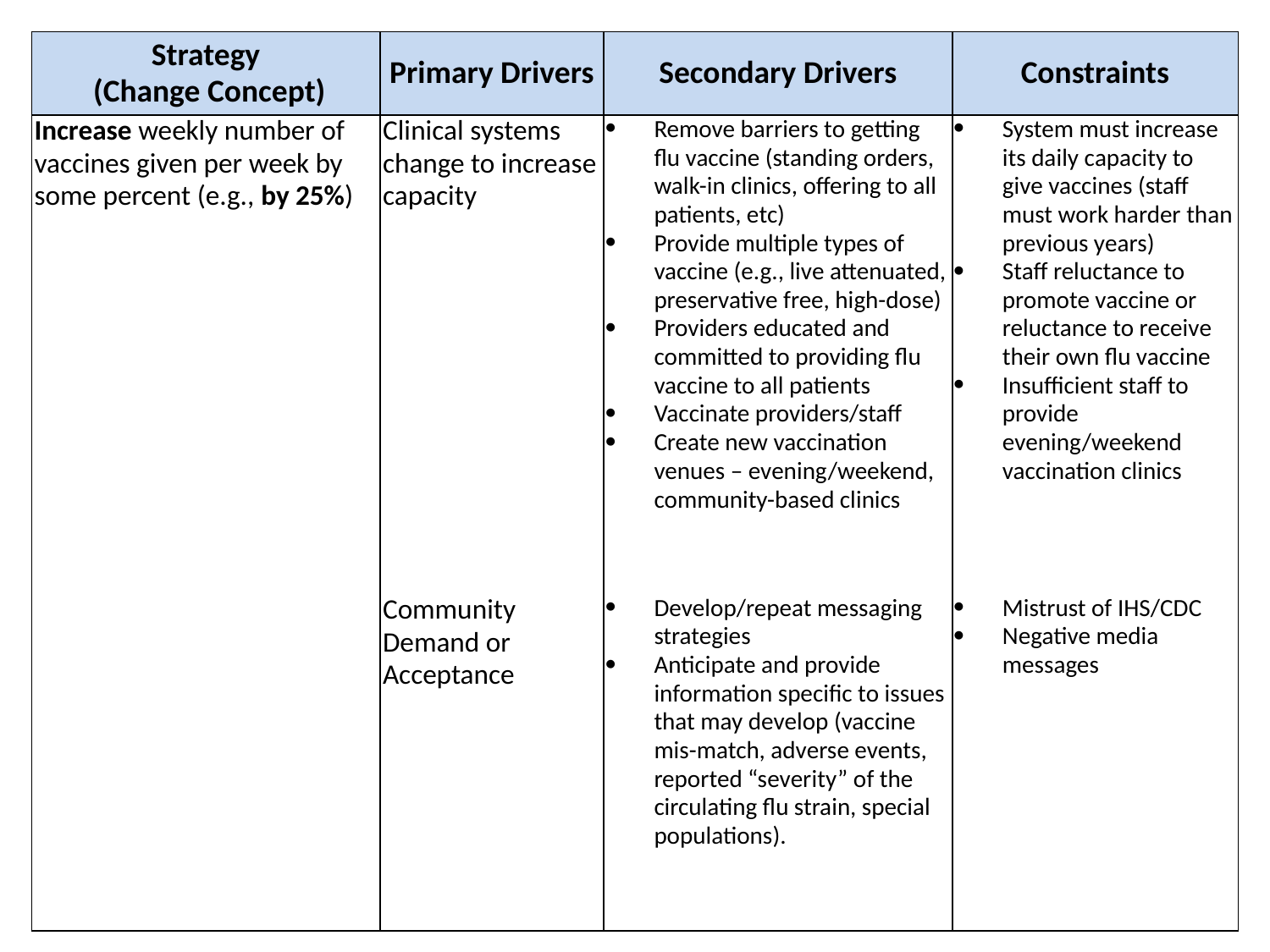

| Strategy (Change Concept) | Primary Drivers | Secondary Drivers | Constraints |
| --- | --- | --- | --- |
| Increase weekly number of vaccines given per week by some percent (e.g., by 25%) | Clinical systems change to increase capacity | Remove barriers to getting flu vaccine (standing orders, walk-in clinics, offering to all patients, etc) Provide multiple types of vaccine (e.g., live attenuated, preservative free, high-dose) Providers educated and committed to providing flu vaccine to all patients Vaccinate providers/staff Create new vaccination venues – evening/weekend, community-based clinics | System must increase its daily capacity to give vaccines (staff must work harder than previous years) Staff reluctance to promote vaccine or reluctance to receive their own flu vaccine Insufficient staff to provide evening/weekend vaccination clinics |
|  | Community Demand or Acceptance | Develop/repeat messaging strategies Anticipate and provide information specific to issues that may develop (vaccine mis-match, adverse events, reported “severity” of the circulating flu strain, special populations). | Mistrust of IHS/CDC Negative media messages |